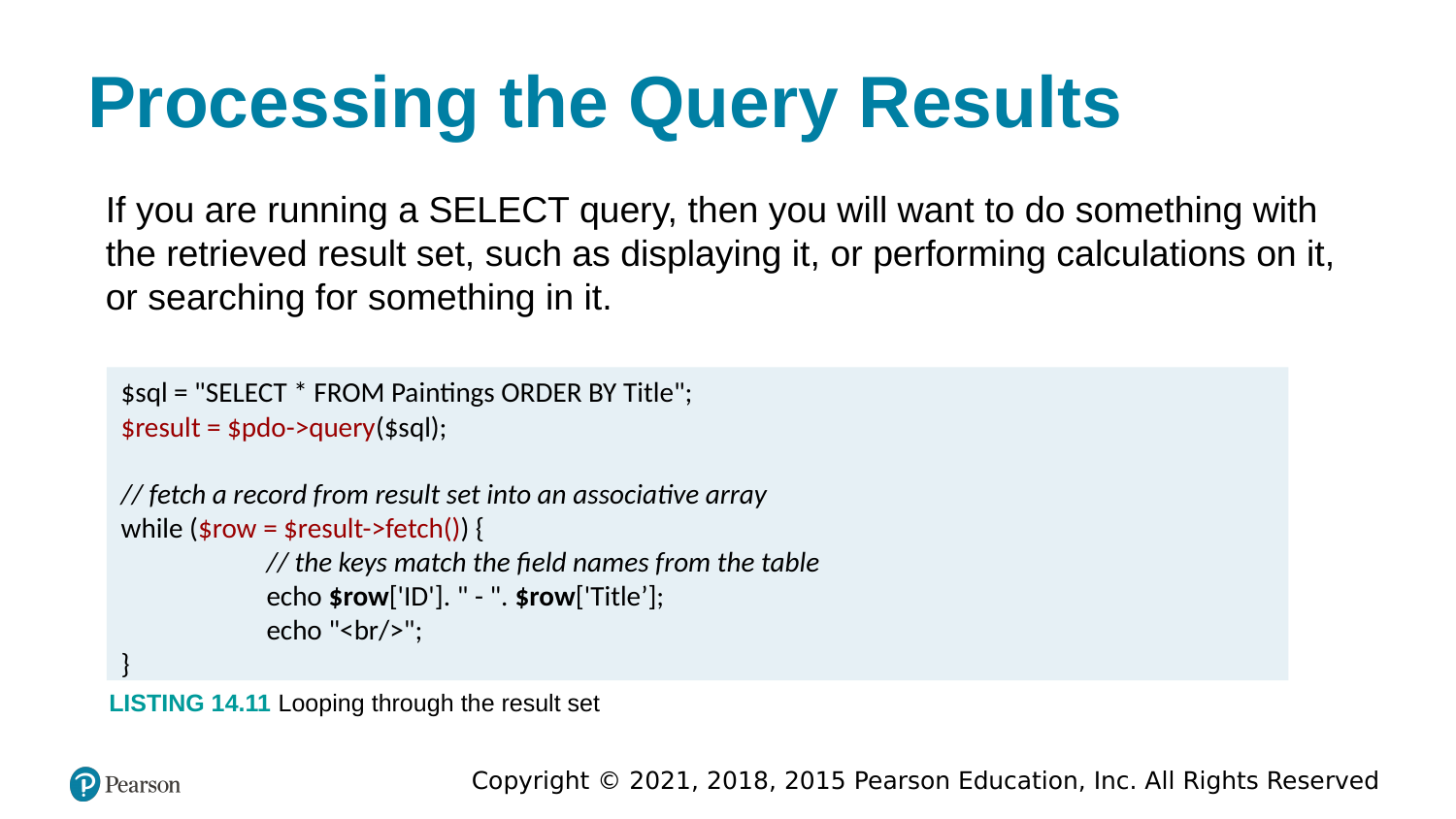

# Processing the Query Results
If you are running a SELECT query, then you will want to do something with the retrieved result set, such as displaying it, or performing calculations on it, or searching for something in it.
$sql = "SELECT * FROM Paintings ORDER BY Title";
$result = $pdo->query($sql);

// fetch a record from result set into an associative array
while ($row = $result->fetch()) {
	// the keys match the field names from the table
	echo $row['ID']. " - ". $row['Title’];
	echo "<br/>";
}
LISTING 14.11 Looping through the result set